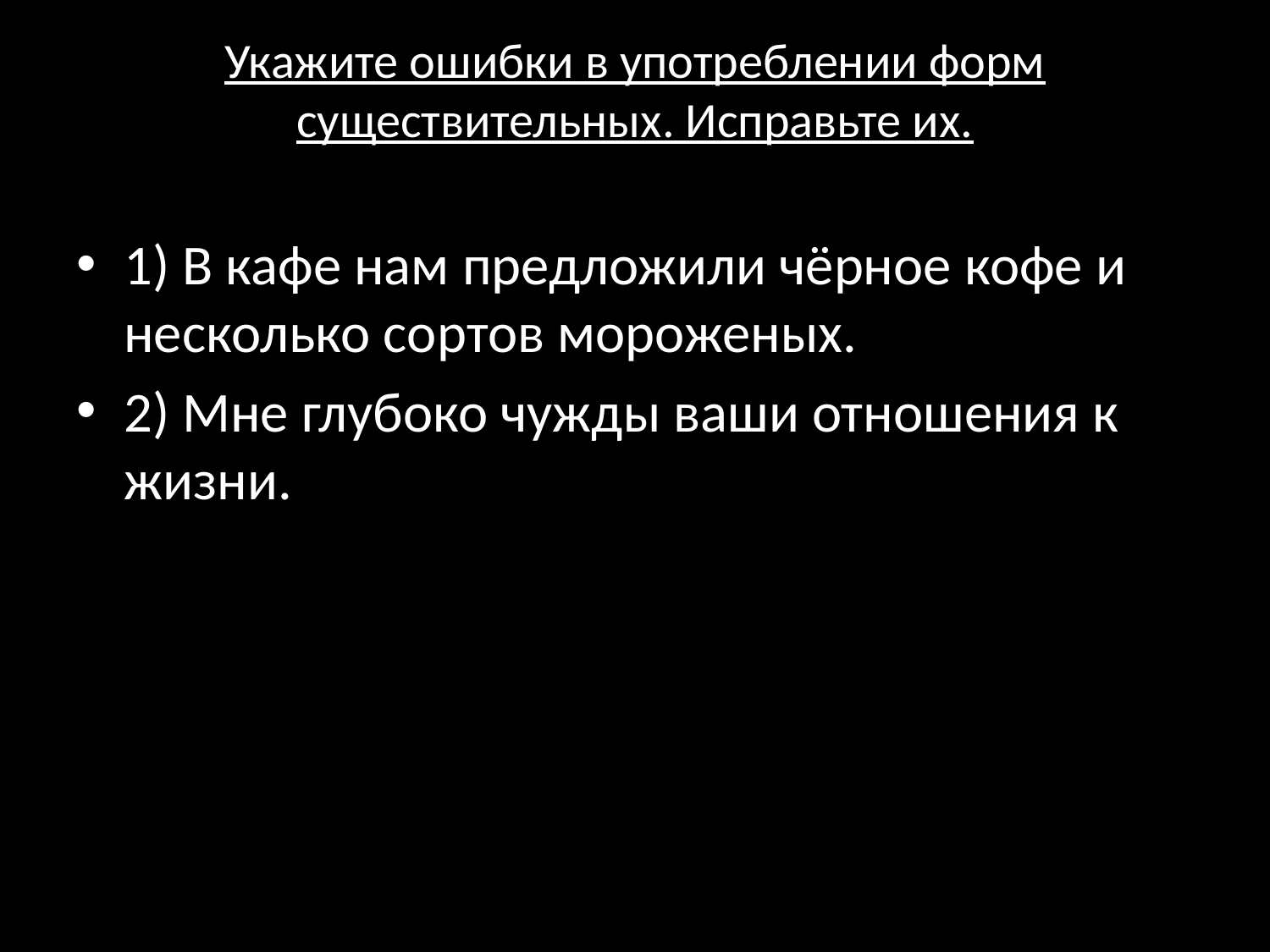

# Укажите ошибки в употреблении форм существительных. Исправьте их.
1) В кафе нам предложили чёрное кофе и несколько сортов мороженых.
2) Мне глубоко чужды ваши отношения к жизни.